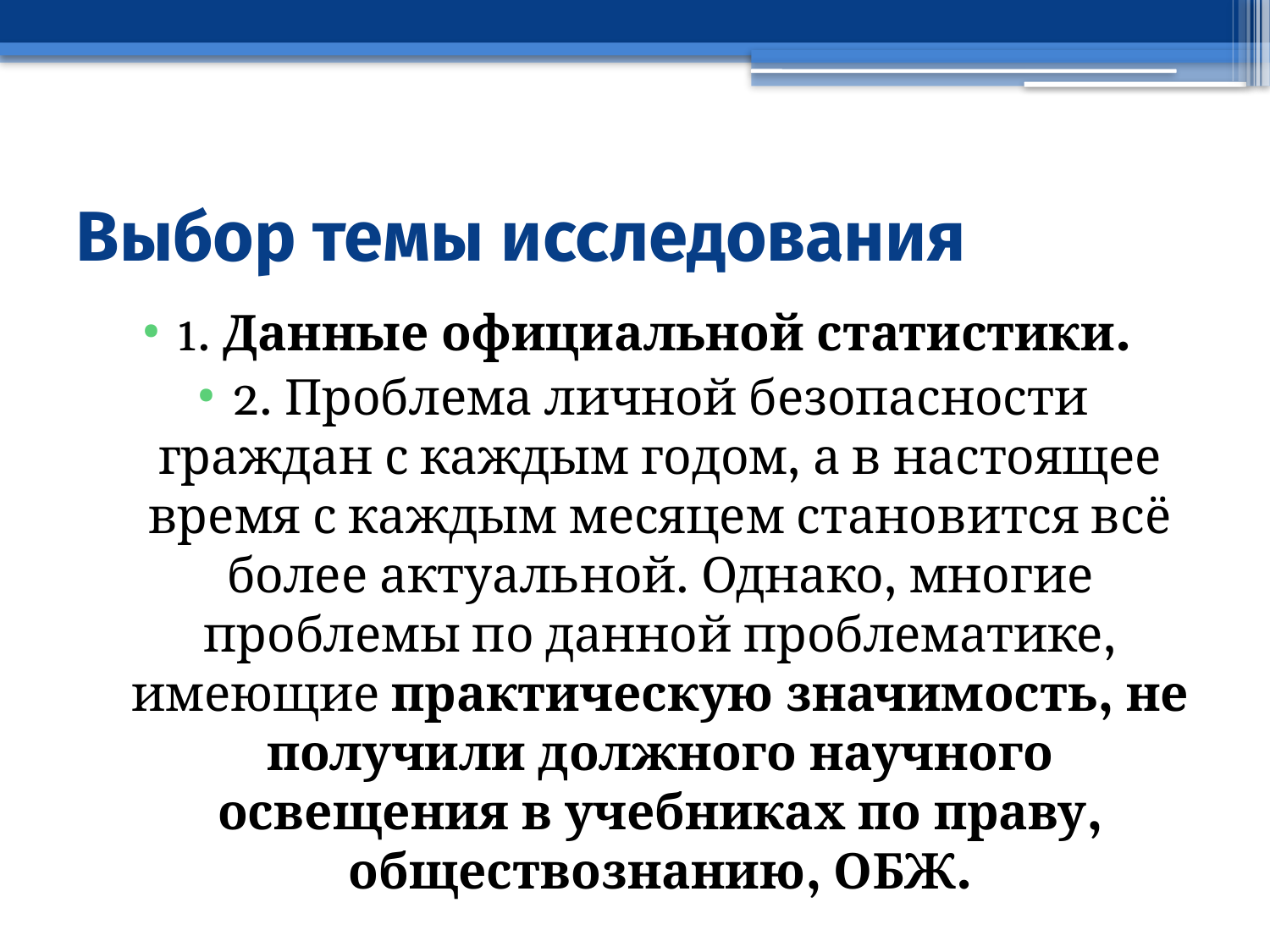

# Выбор темы исследования

1. Данные официальной статистики.
2. Проблема личной безопасности граждан с каждым годом, а в настоящее время с каждым месяцем становится всё более актуальной. Однако, многие проблемы по данной проблематике, имеющие практическую значимость, не получили должного научного освещения в учебниках по праву, обществознанию, ОБЖ.